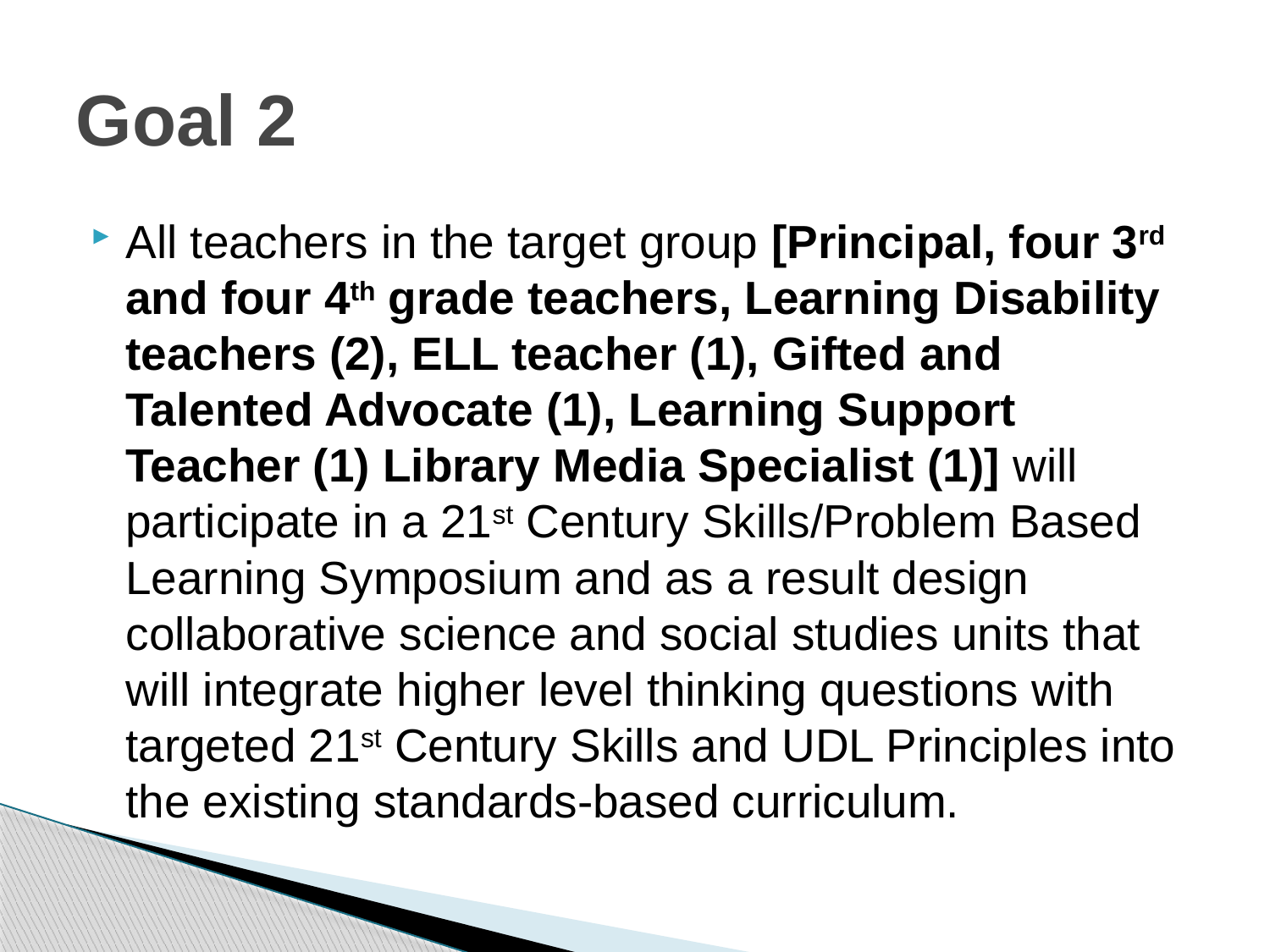

# Goal 2
All teachers in the target group [Principal, four 3rd and four 4th grade teachers, Learning Disability teachers (2), ELL teacher (1), Gifted and Talented Advocate (1), Learning Support Teacher (1) Library Media Specialist (1)] will participate in a 21st Century Skills/Problem Based Learning Symposium and as a result design collaborative science and social studies units that will integrate higher level thinking questions with targeted 21st Century Skills and UDL Principles into the existing standards-based curriculum.